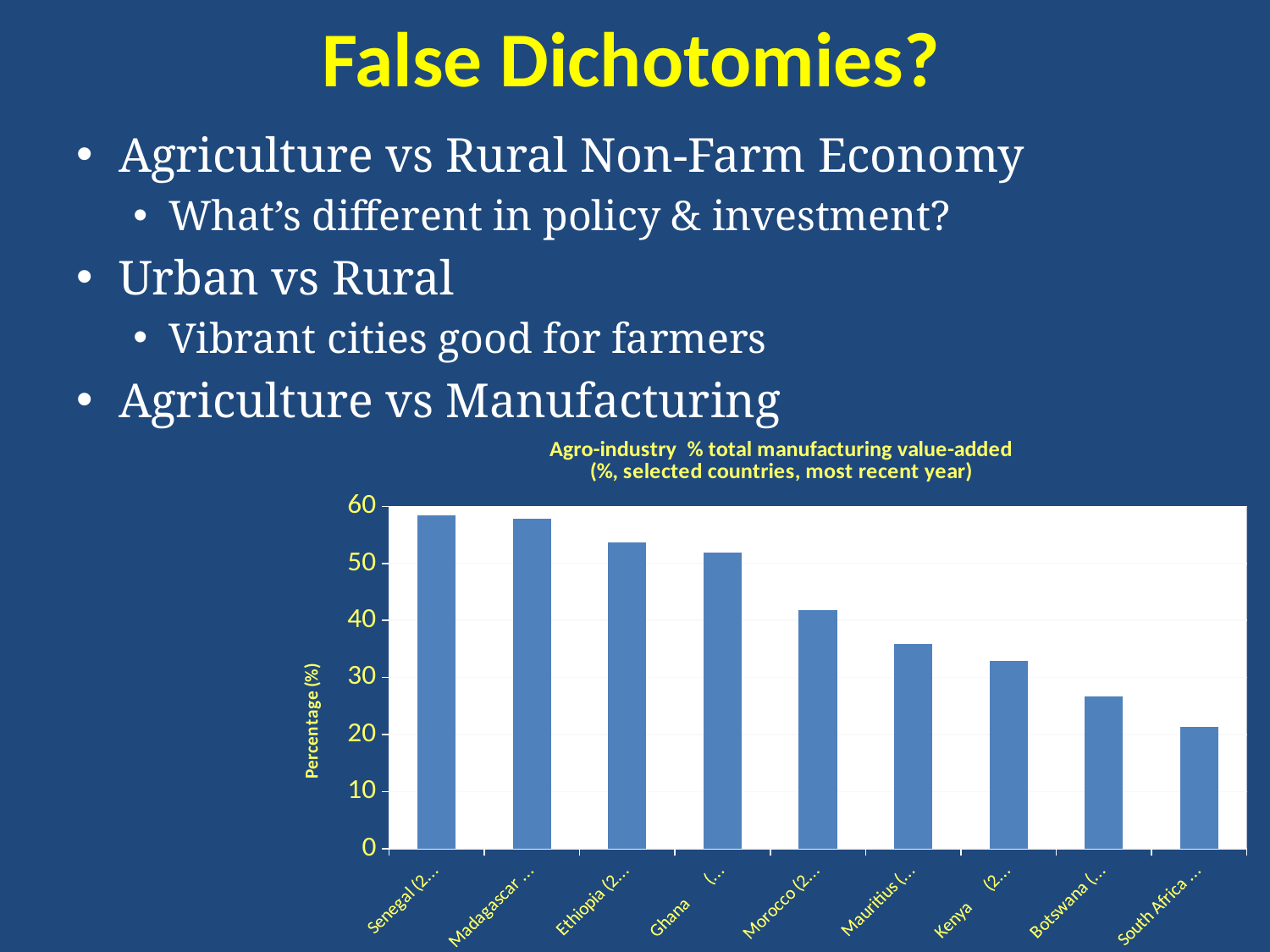

# False Dichotomies?
Agriculture vs Rural Non-Farm Economy
What’s different in policy & investment?
Urban vs Rural
Vibrant cities good for farmers
Agriculture vs Manufacturing

### Chart: Agro-industry  % total manufacturing value-added
(%, selected countries, most recent year)

| Category | Percentage |
|---|---|
| Senegal (2002) | 58.37 |
| Madagascar (2006) | 57.77312296483235 |
| Ethiopia (2006) | 53.680176483972176 |
| Ghana       (2003) | 51.944381090901096 |
| Morocco (2006) | 41.860397201320886 |
| Mauritius (2004) | 35.93149956431294 |
| Kenya      (2006) | 32.90224693764414 |
| Botswana (2006) | 26.61644670070599 |
| South Africa (2006) | 21.383293365714888 |